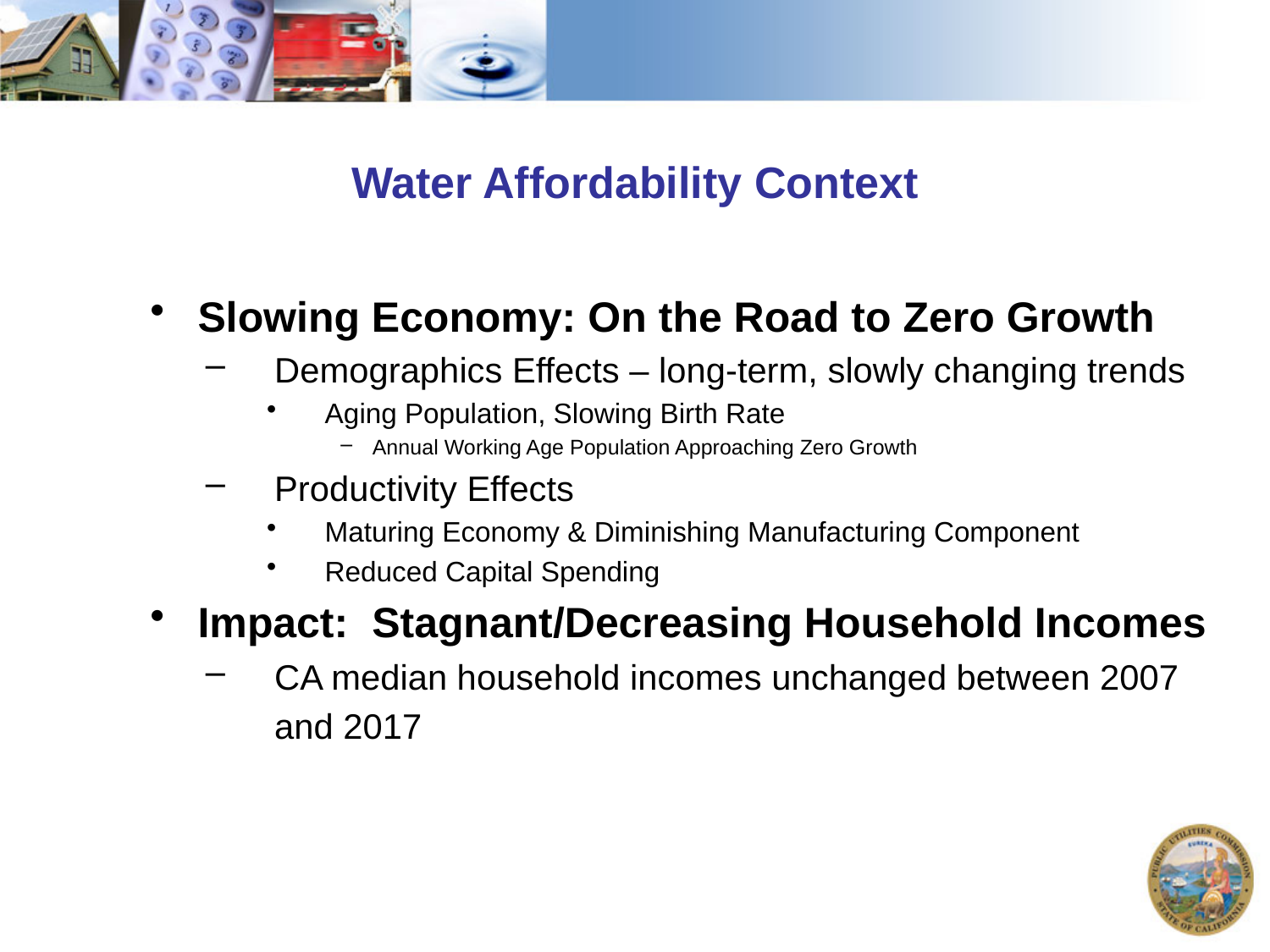

Water Affordability Context

Slowing Economy: On the Road to Zero Growth
Demographics Effects – long-term, slowly changing trends
Aging Population, Slowing Birth Rate
Annual Working Age Population Approaching Zero Growth
Productivity Effects
Maturing Economy & Diminishing Manufacturing Component
Reduced Capital Spending
Impact:  Stagnant/Decreasing Household Incomes
CA median household incomes unchanged between 2007 and 2017